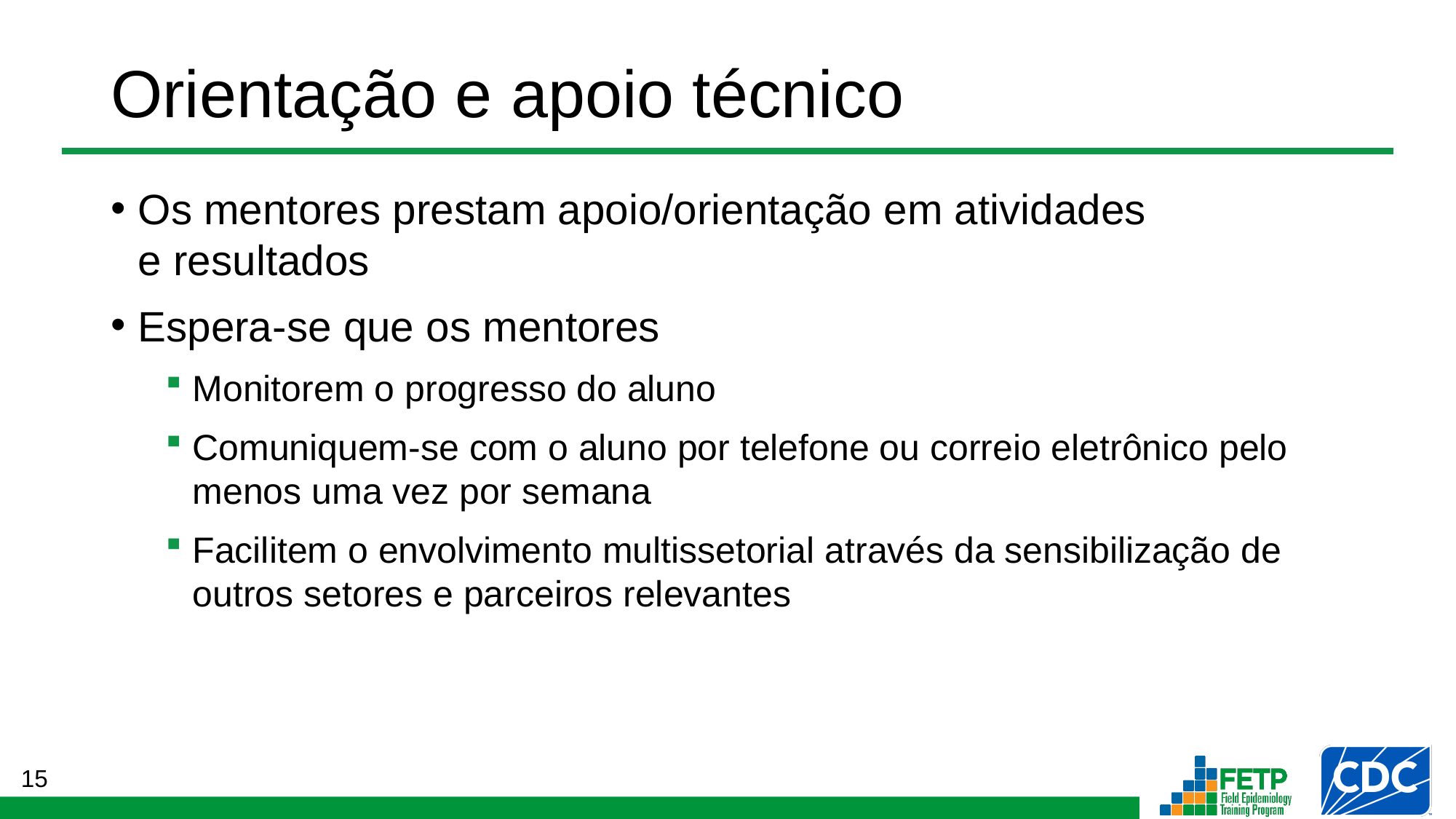

# Orientação e apoio técnico
Os mentores prestam apoio/orientação em atividades
e resultados
Espera-se que os mentores
Monitorem o progresso do aluno
Comuniquem-se com o aluno por telefone ou correio eletrônico pelo menos uma vez por semana
Facilitem o envolvimento multissetorial através da sensibilização de outros setores e parceiros relevantes